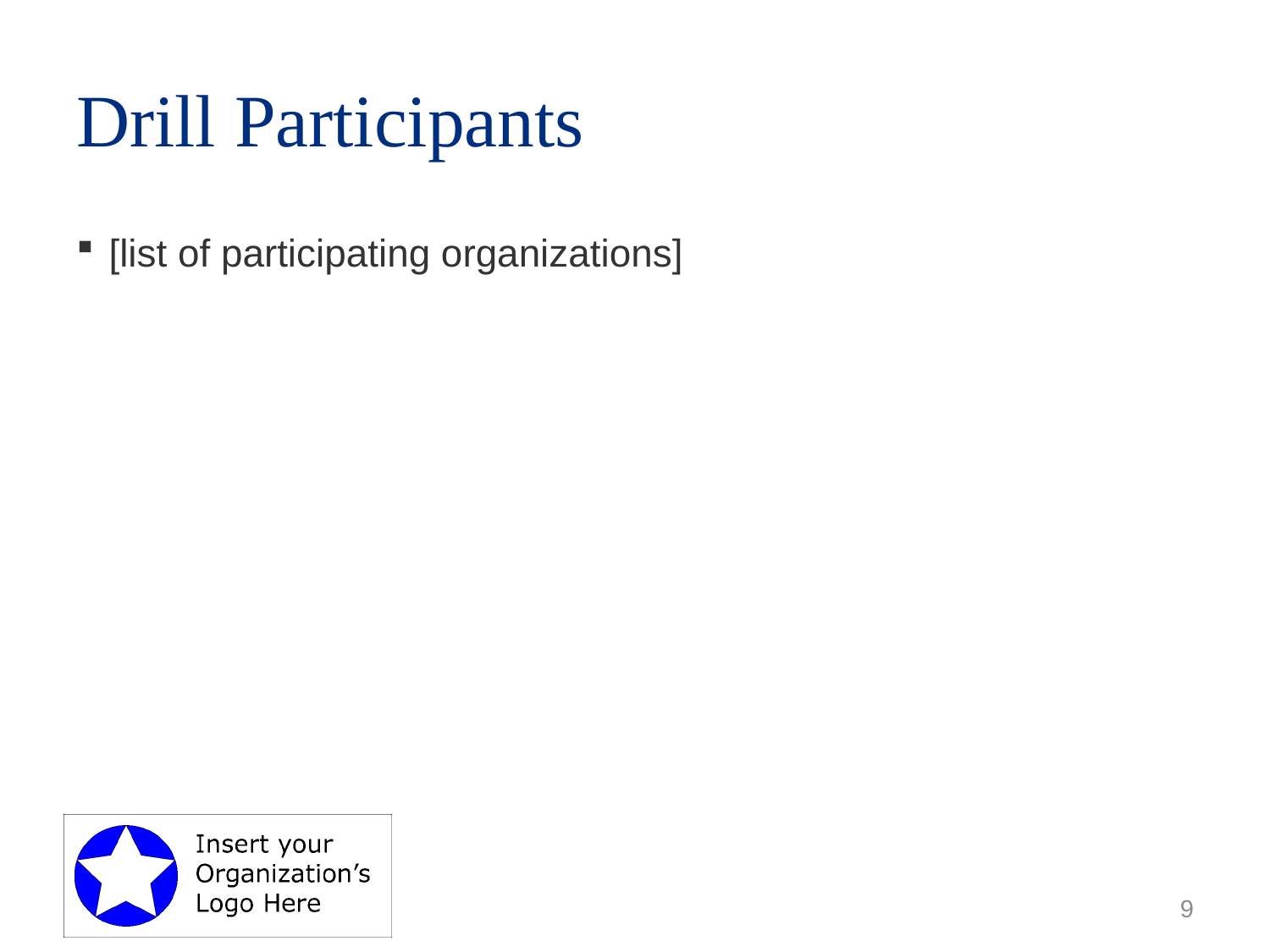

# Drill Participants
[list of participating organizations]
9